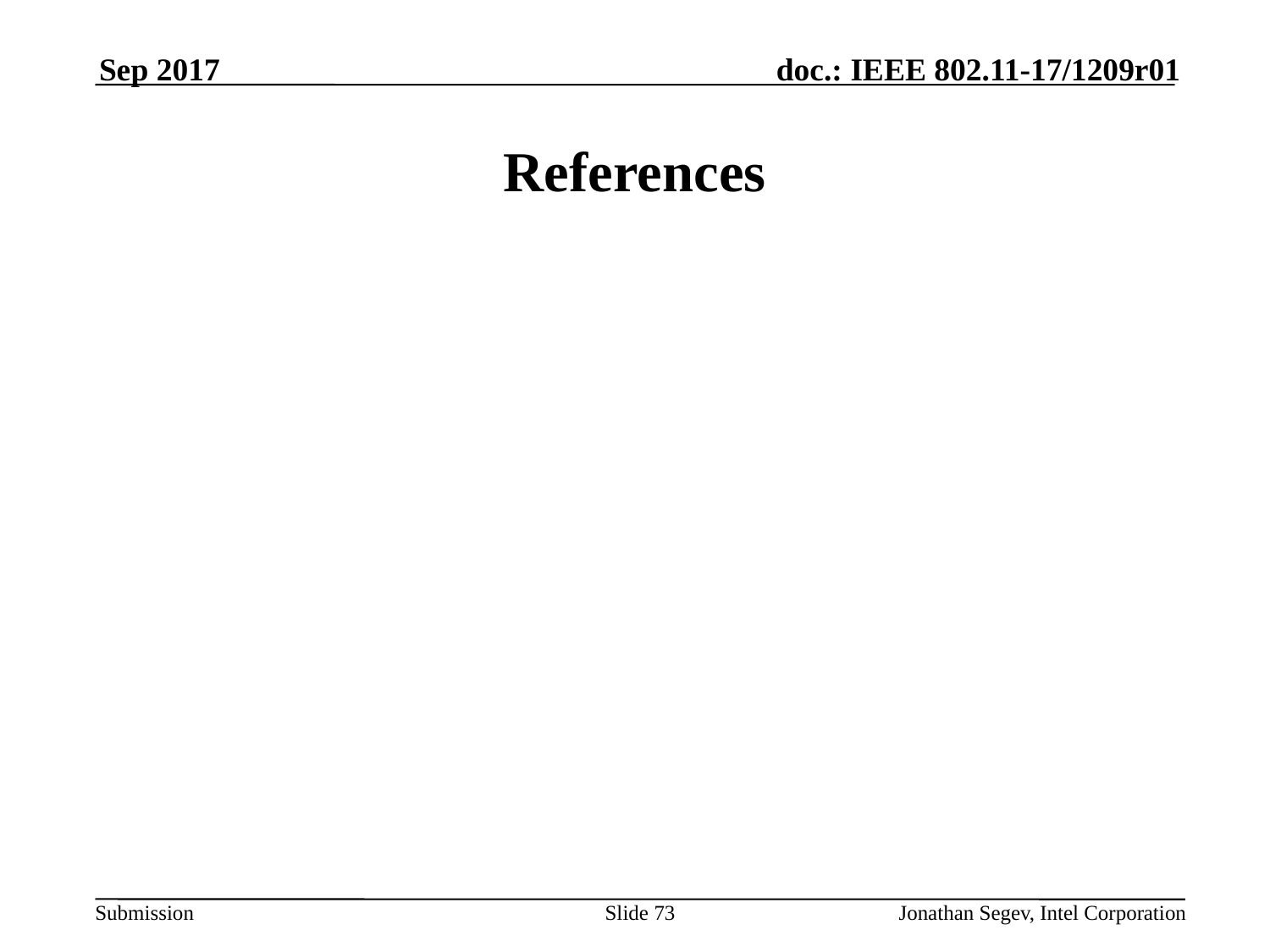

Sep 2017
# References

Slide 73
Jonathan Segev, Intel Corporation